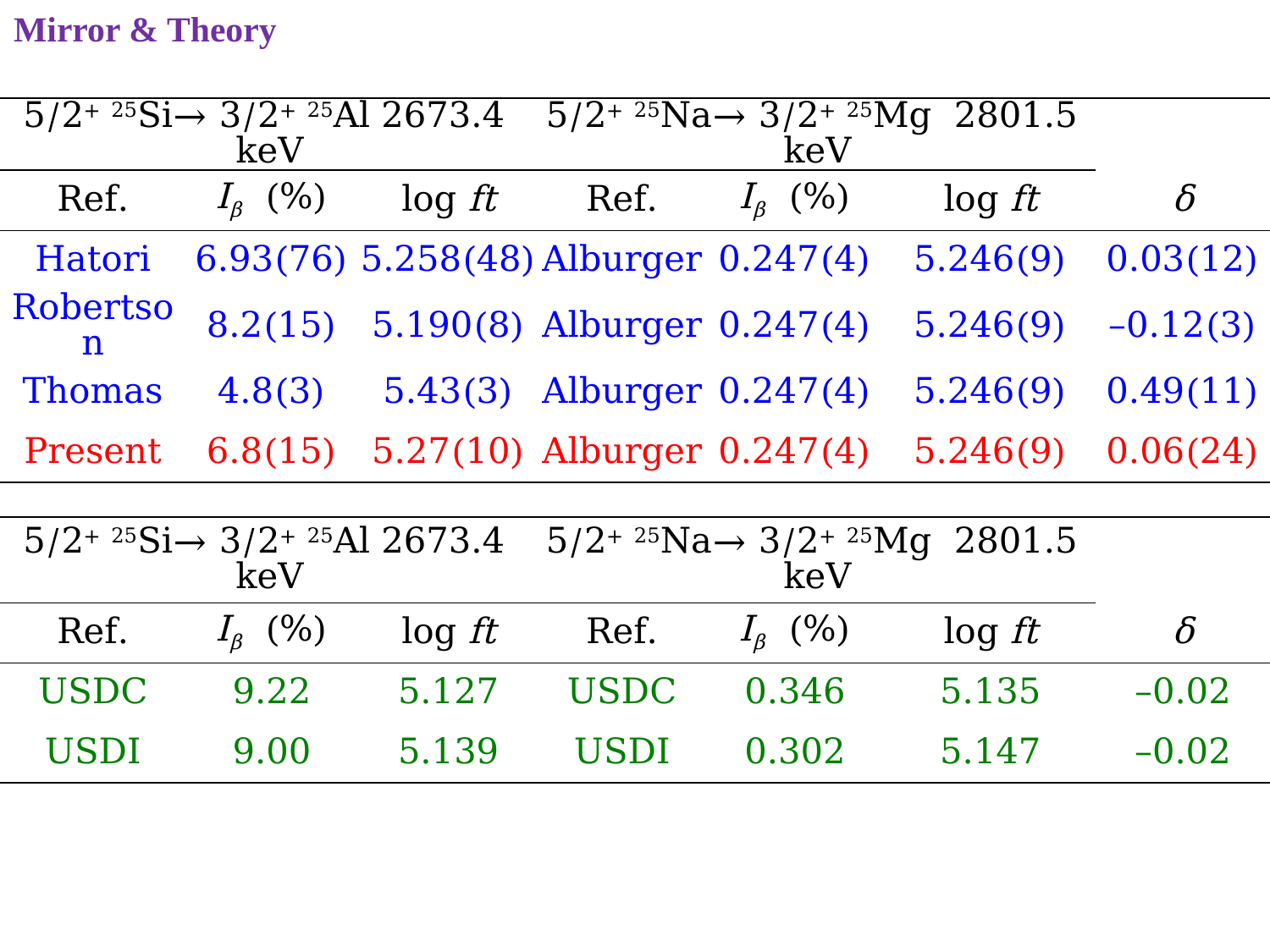

Mirror & Theory
| 5/2+ 25Si→ 3/2+ 25Al 2673.4 keV |  |  | 5/2+ 25Na→ 3/2+ 25Mg 2801.5 keV |  |  |  |
| --- | --- | --- | --- | --- | --- | --- |
| Ref. | Iβ (%) | log ft | Ref. | Iβ (%) | log ft | δ |
| Hatori | 6.93(76) | 5.258(48) | Alburger | 0.247(4) | 5.246(9) | 0.03(12) |
| Robertson | 8.2(15) | 5.190(8) | Alburger | 0.247(4) | 5.246(9) | –0.12(3) |
| Thomas | 4.8(3) | 5.43(3) | Alburger | 0.247(4) | 5.246(9) | 0.49(11) |
| Present | 6.8(15) | 5.27(10) | Alburger | 0.247(4) | 5.246(9) | 0.06(24) |
| 5/2+ 25Si→ 3/2+ 25Al 2673.4 keV |  |  | 5/2+ 25Na→ 3/2+ 25Mg 2801.5 keV |  |  |  |
| --- | --- | --- | --- | --- | --- | --- |
| Ref. | Iβ (%) | log ft | Ref. | Iβ (%) | log ft | δ |
| USDC | 9.22 | 5.127 | USDC | 0.346 | 5.135 | –0.02 |
| USDI | 9.00 | 5.139 | USDI | 0.302 | 5.147 | –0.02 |